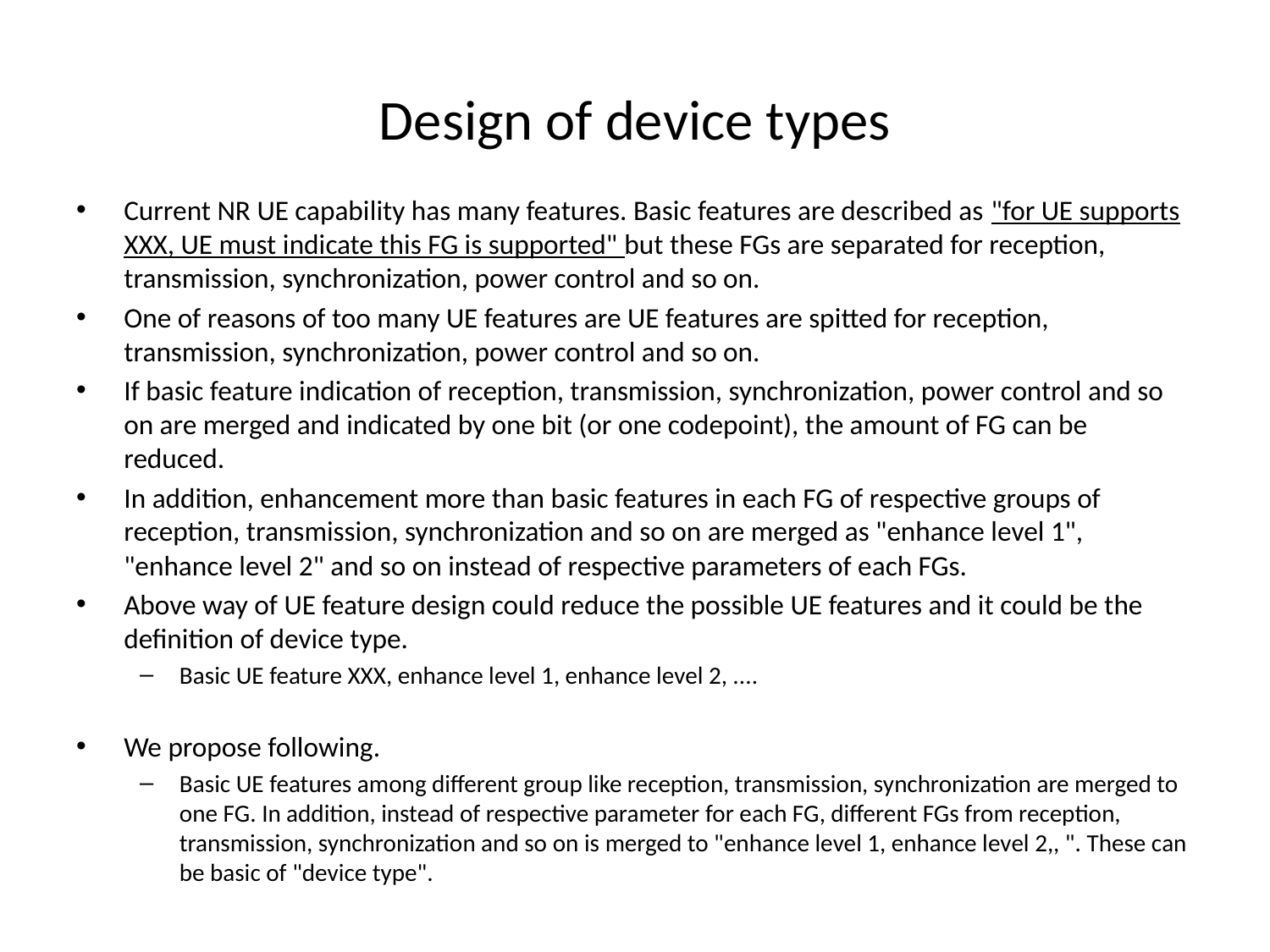

# Design of device types
Current NR UE capability has many features. Basic features are described as "for UE supports XXX, UE must indicate this FG is supported" but these FGs are separated for reception, transmission, synchronization, power control and so on.
One of reasons of too many UE features are UE features are spitted for reception, transmission, synchronization, power control and so on.
If basic feature indication of reception, transmission, synchronization, power control and so on are merged and indicated by one bit (or one codepoint), the amount of FG can be reduced.
In addition, enhancement more than basic features in each FG of respective groups of reception, transmission, synchronization and so on are merged as "enhance level 1", "enhance level 2" and so on instead of respective parameters of each FGs.
Above way of UE feature design could reduce the possible UE features and it could be the definition of device type.
Basic UE feature XXX, enhance level 1, enhance level 2, ....

We propose following.
Basic UE features among different group like reception, transmission, synchronization are merged to one FG. In addition, instead of respective parameter for each FG, different FGs from reception, transmission, synchronization and so on is merged to "enhance level 1, enhance level 2,, ". These can be basic of "device type".